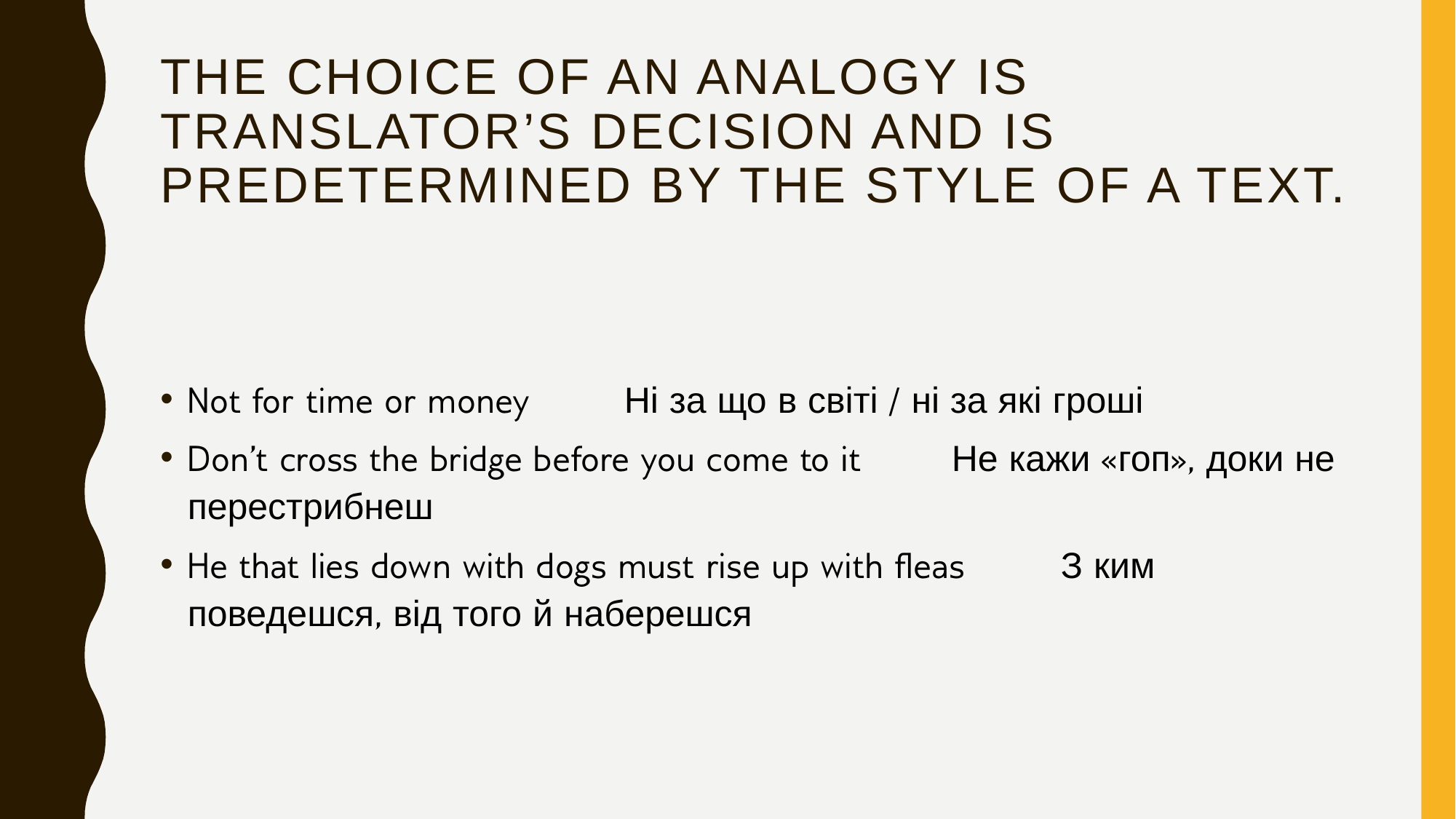

# The choice of an analogy is translator’s decision and is predetermined by the style of a text.
Not for time or money 	Ні за що в світі / ні за які гроші
Don’t cross the bridge before you come to it 	Не кажи «гоп», доки не перестрибнеш
He that lies down with dogs must rise up with fleas 	З ким поведешся, від того й наберешся